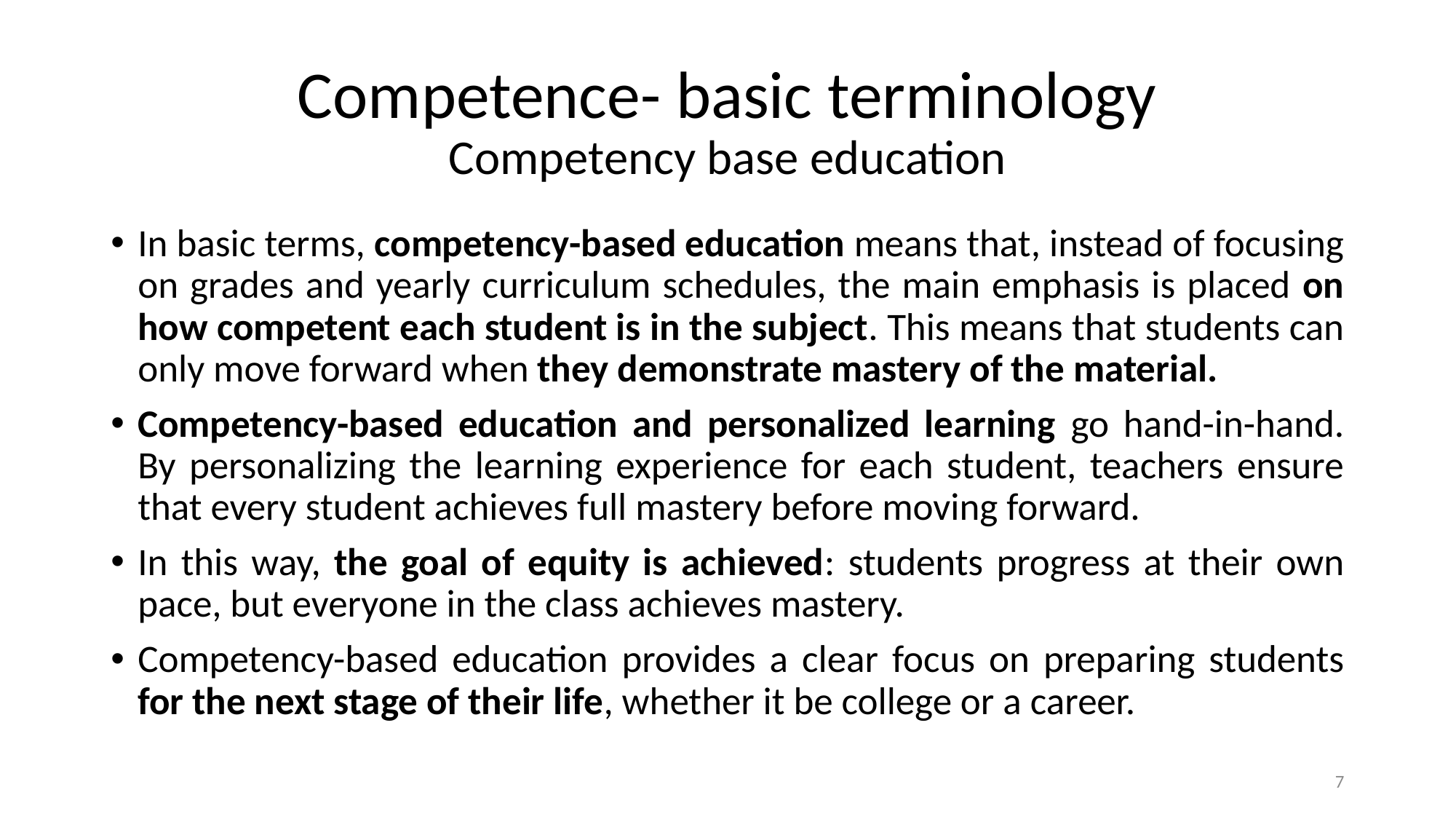

# Competence- basic terminology Competency base education
In basic terms, competency-based education means that, instead of focusing on grades and yearly curriculum schedules, the main emphasis is placed on how competent each student is in the subject. This means that students can only move forward when they demonstrate mastery of the material.
Competency-based education and personalized learning go hand-in-hand. By personalizing the learning experience for each student, teachers ensure that every student achieves full mastery before moving forward.
In this way, the goal of equity is achieved: students progress at their own pace, but everyone in the class achieves mastery.
Competency-based education provides a clear focus on preparing students for the next stage of their life, whether it be college or a career.
7